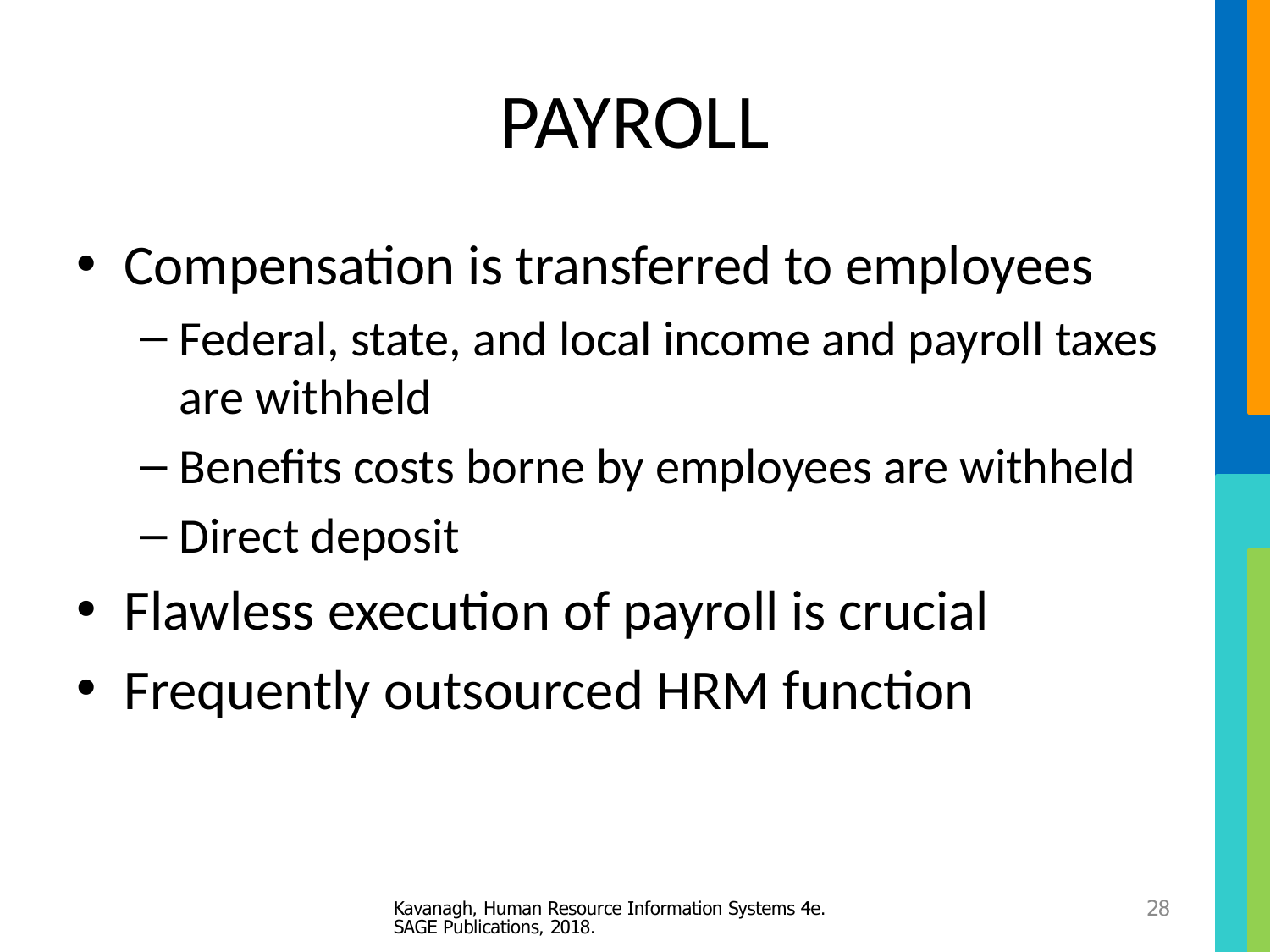

# PAYROLL
Compensation is transferred to employees
Federal, state, and local income and payroll taxes are withheld
Benefits costs borne by employees are withheld
Direct deposit
Flawless execution of payroll is crucial
Frequently outsourced HRM function
Kavanagh, Human Resource Information Systems 4e. SAGE Publications, 2018.
28